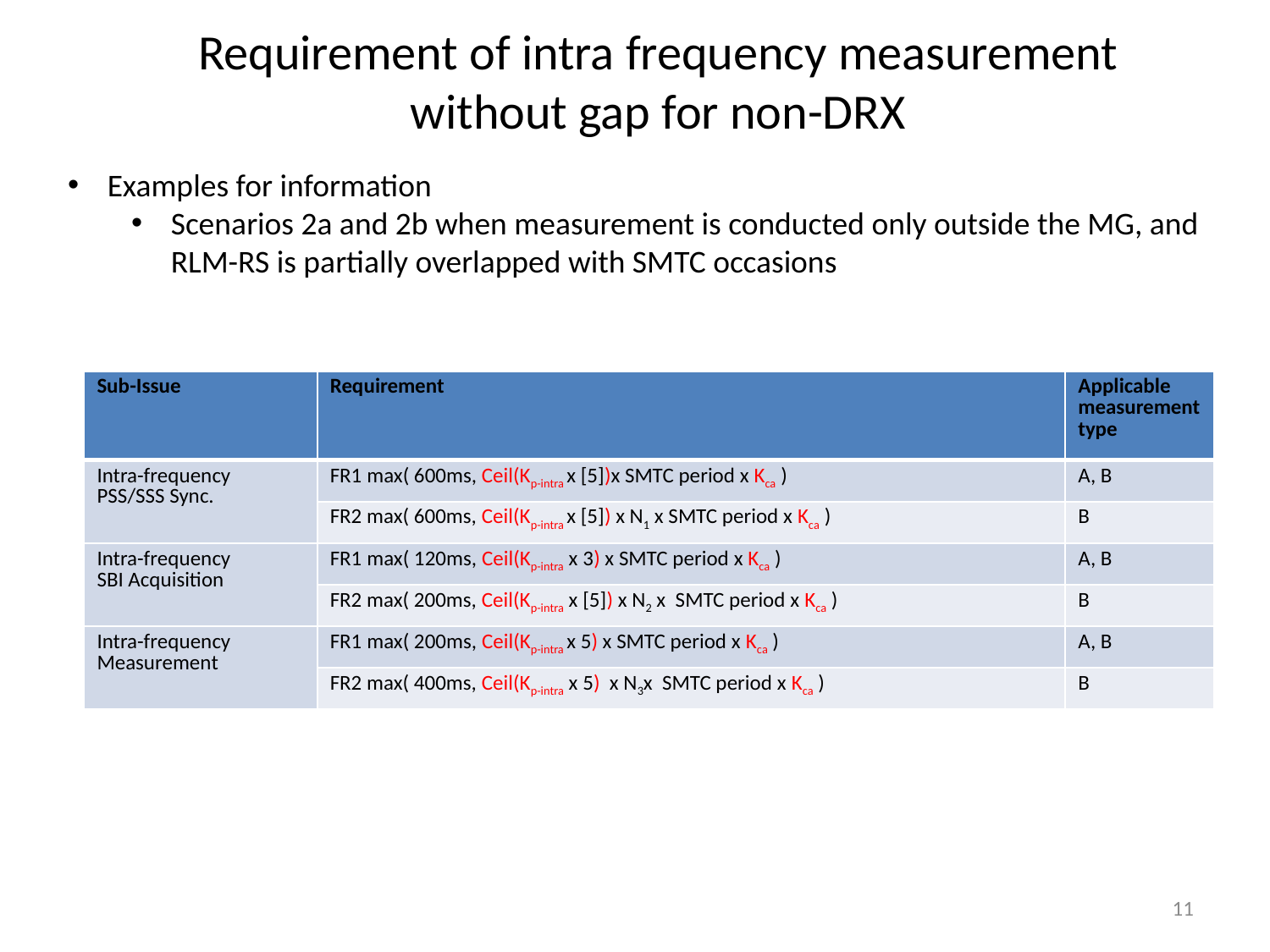

Requirement of intra frequency measurement without gap for non-DRX
Examples for information
Scenarios 2a and 2b when measurement is conducted only outside the MG, and RLM-RS is partially overlapped with SMTC occasions

| Sub-Issue | Requirement | Applicable measurement type |
| --- | --- | --- |
| Intra-frequency PSS/SSS Sync. | FR1 max( 600ms, Ceil(Kp-intra x [5])x SMTC period x Kca ) | A, B |
|  | FR2 max( 600ms, Ceil(Kp-intra x [5]) x N1 x SMTC period x Kca ) | B |
| Intra-frequency SBI Acquisition | FR1 max( 120ms, Ceil(Kp-intra x 3) x SMTC period x Kca ) | A, B |
|  | FR2 max( 200ms, Ceil(Kp-intra x [5]) x N2 x SMTC period x Kca ) | B |
| Intra-frequency Measurement | FR1 max( 200ms, Ceil(Kp-intra x 5) x SMTC period x Kca ) | A, B |
|  | FR2 max( 400ms, Ceil(Kp-intra x 5) x N3x SMTC period x Kca ) | B |
11